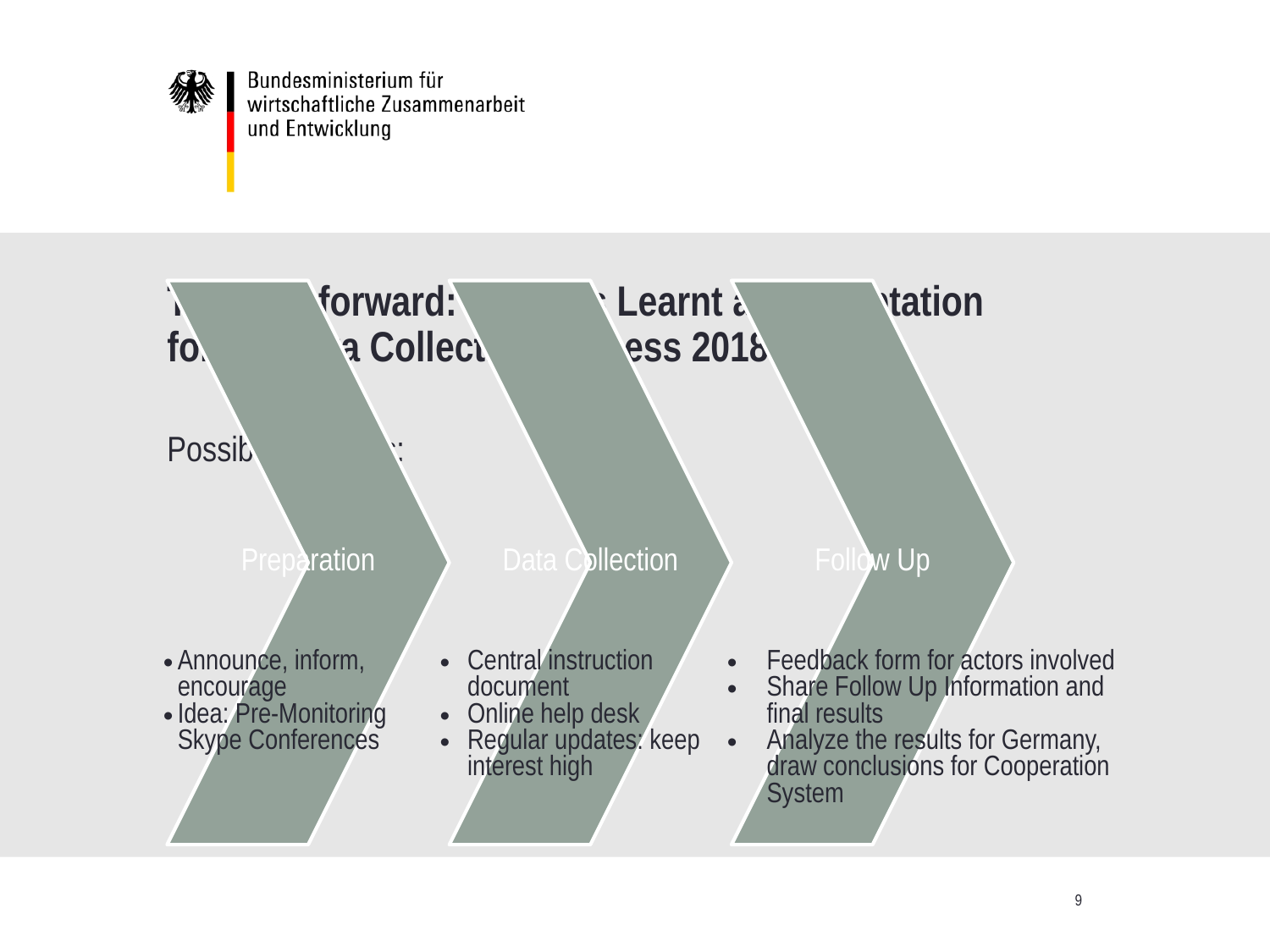

# The Way forward: Lessons Learnt and Adaptation for the Data Collection Process 2018
Preparation
Data Collection
Follow Up
Possible Activities:

| Announce, inform, encourage Idea: Pre-Monitoring Skype Conferences | Central instruction document Online help desk Regular updates: keep interest high | Feedback form for actors involved Share Follow Up Information and final results Analyze the results for Germany, draw conclusions for Cooperation System |
| --- | --- | --- |
9